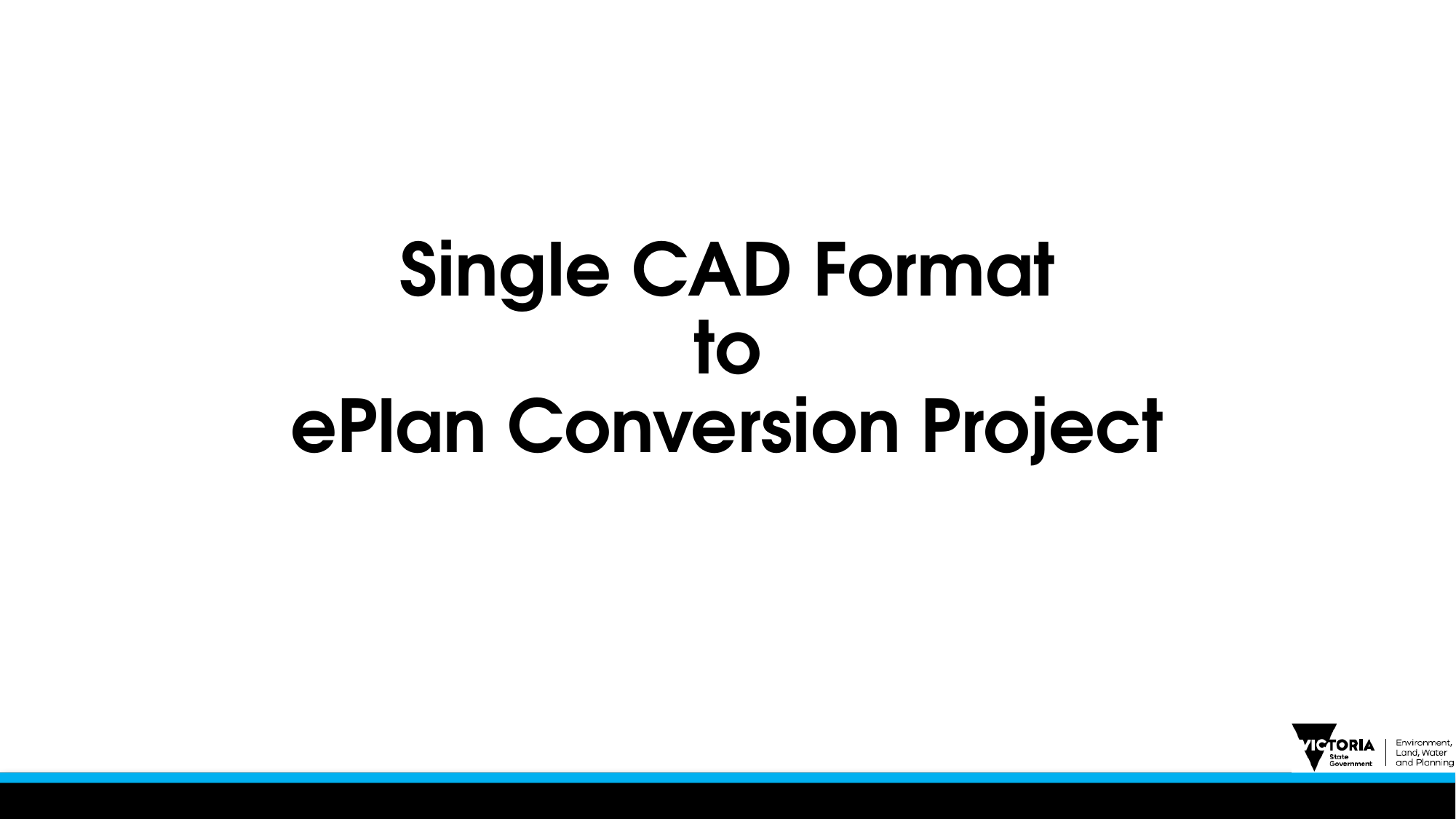

# Single CAD Format to ePlan Conversion Project